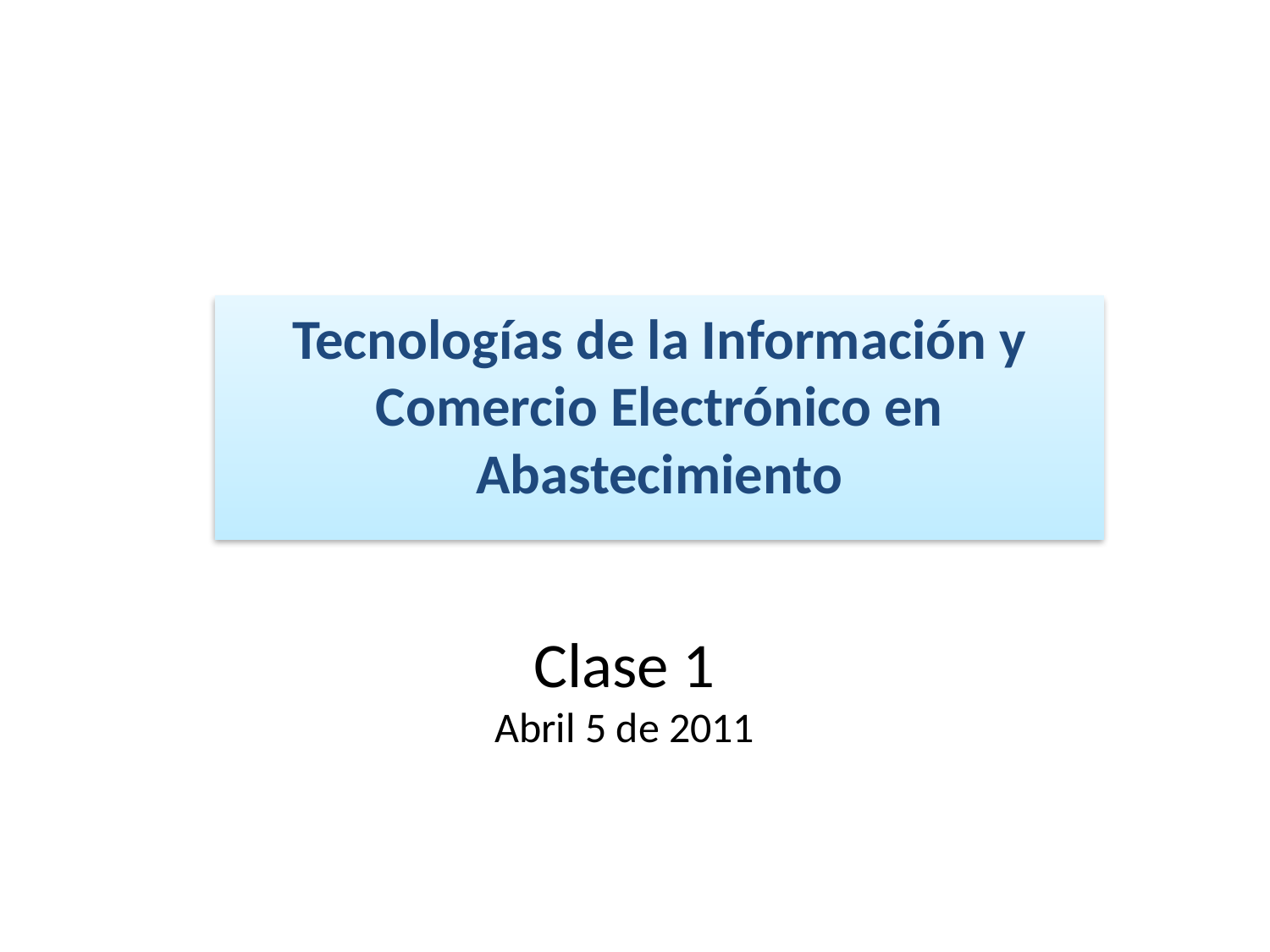

Tecnologías de la Información y Comercio Electrónico en Abastecimiento
# Clase 1 Abril 5 de 2011